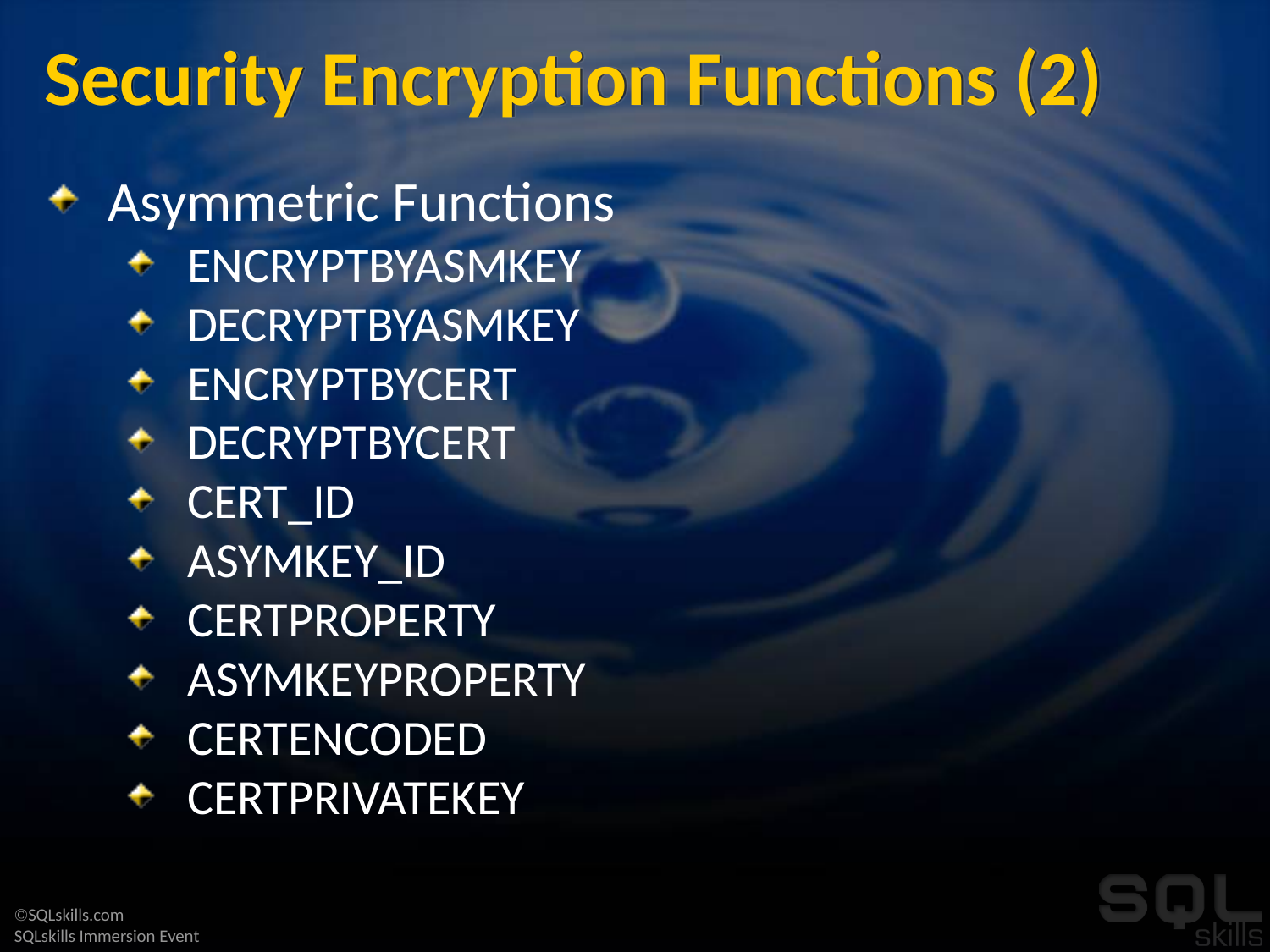

# Security Encryption Functions (2)
Asymmetric Functions
ENCRYPTBYASMKEY
DECRYPTBYASMKEY
ENCRYPTBYCERT
DECRYPTBYCERT
CERT_ID
ASYMKEY_ID
CERTPROPERTY
ASYMKEYPROPERTY
CERTENCODED
CERTPRIVATEKEY